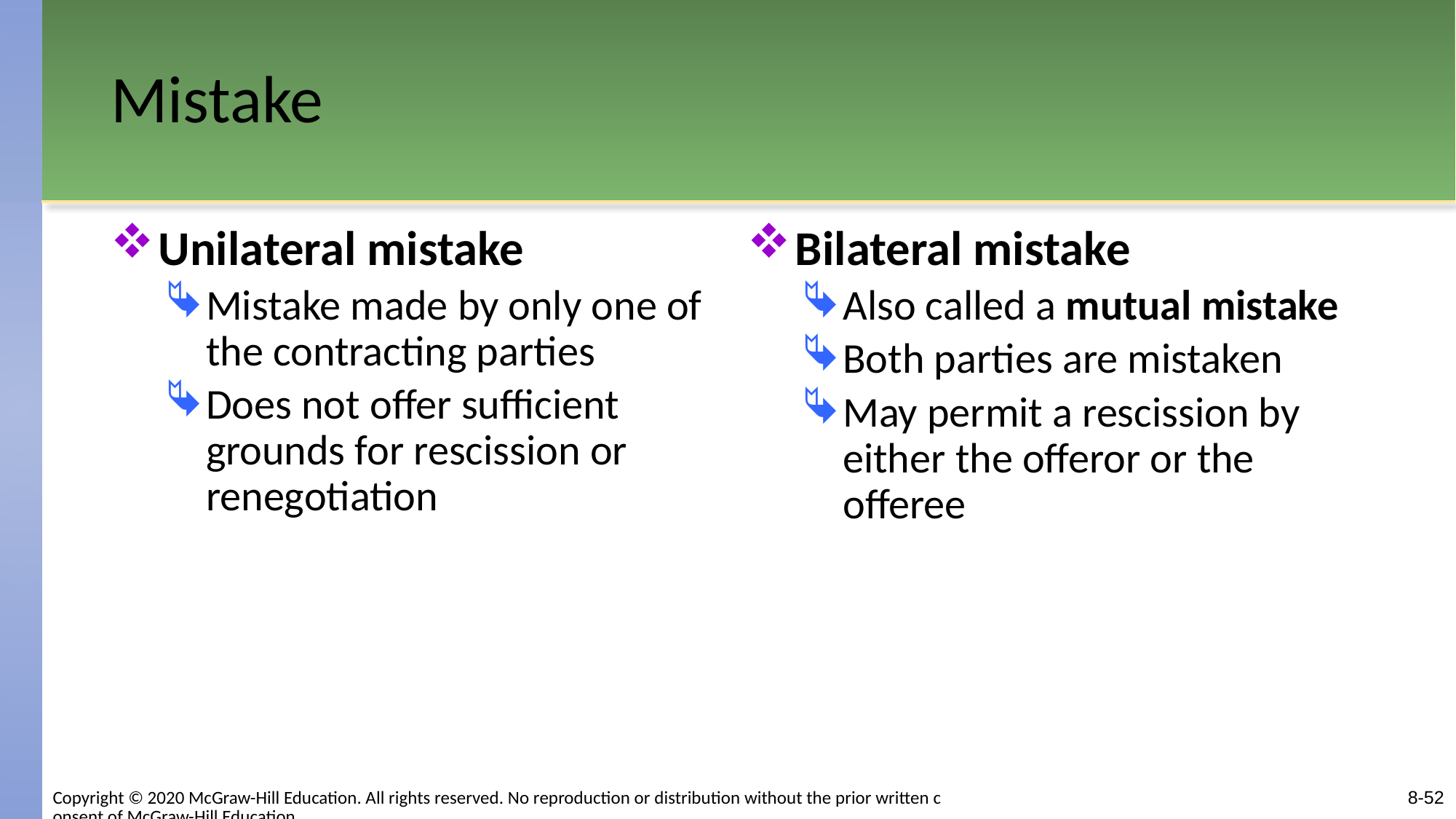

# Mistake
Unilateral mistake
Mistake made by only one of the contracting parties
Does not offer sufficient grounds for rescission or renegotiation

Bilateral mistake
Also called a mutual mistake
Both parties are mistaken
May permit a rescission by either the offeror or the offeree

8-52
Copyright © 2020 McGraw-Hill Education. All rights reserved. No reproduction or distribution without the prior written consent of McGraw-Hill Education.